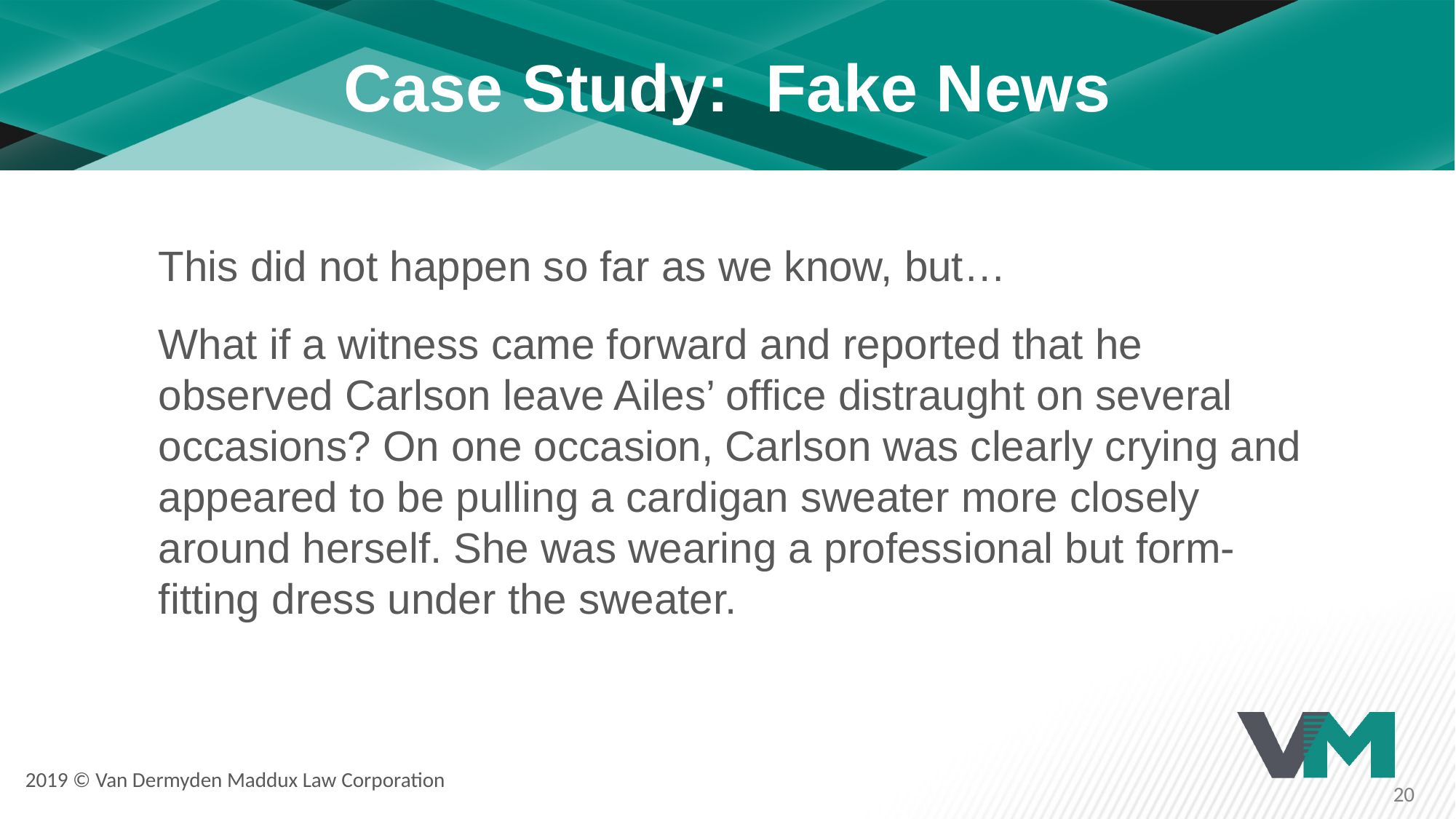

# Case Study:  Fake News
This did not happen so far as we know, but…
What if a witness came forward and reported that he observed Carlson leave Ailes’ office distraught on several occasions? On one occasion, Carlson was clearly crying and appeared to be pulling a cardigan sweater more closely around herself. She was wearing a professional but form-fitting dress under the sweater.

2019 © Van Dermyden Maddux Law Corporation
20